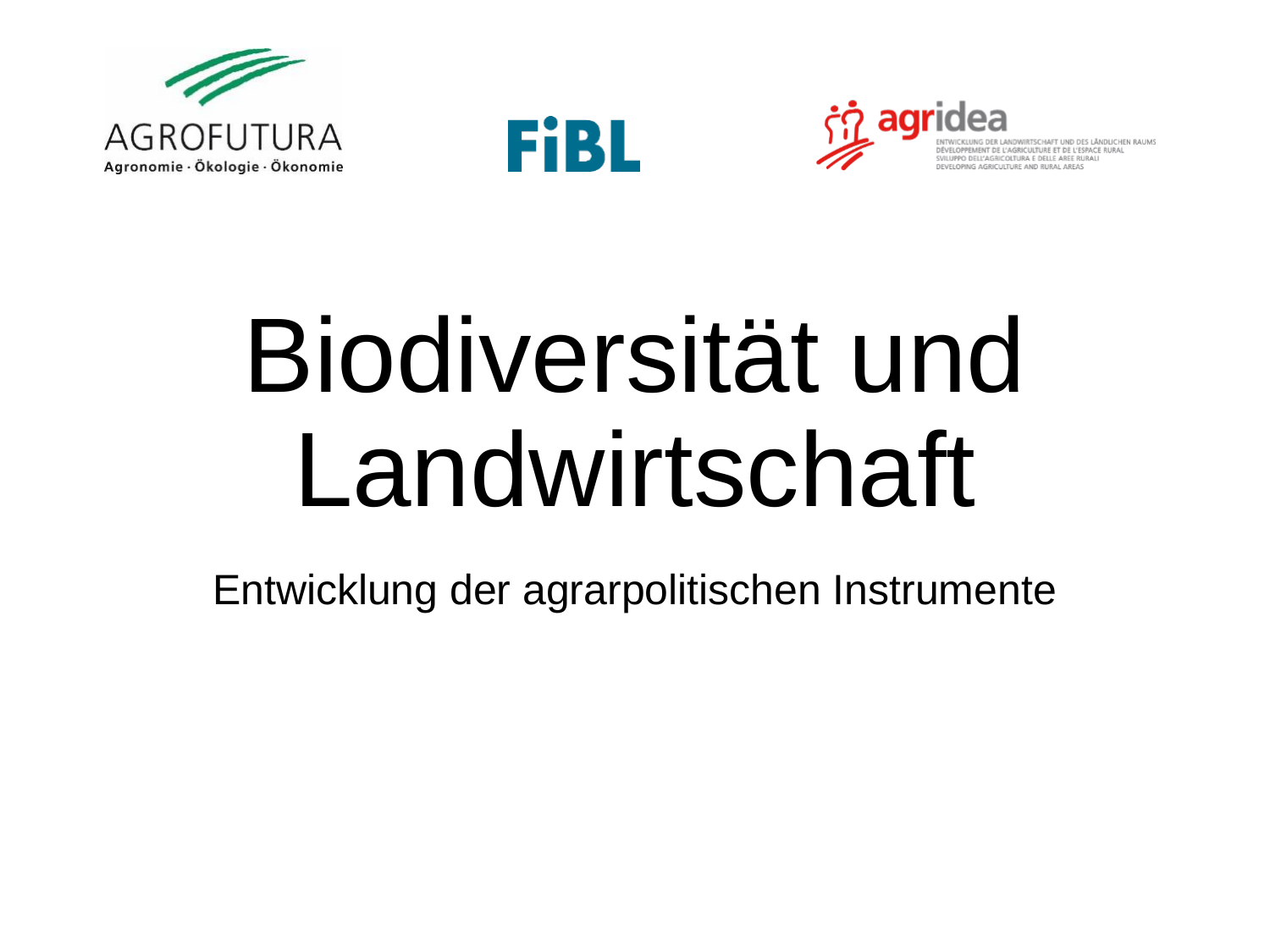

# Biodiversität und Landwirtschaft
Entwicklung der agrarpolitischen Instrumente